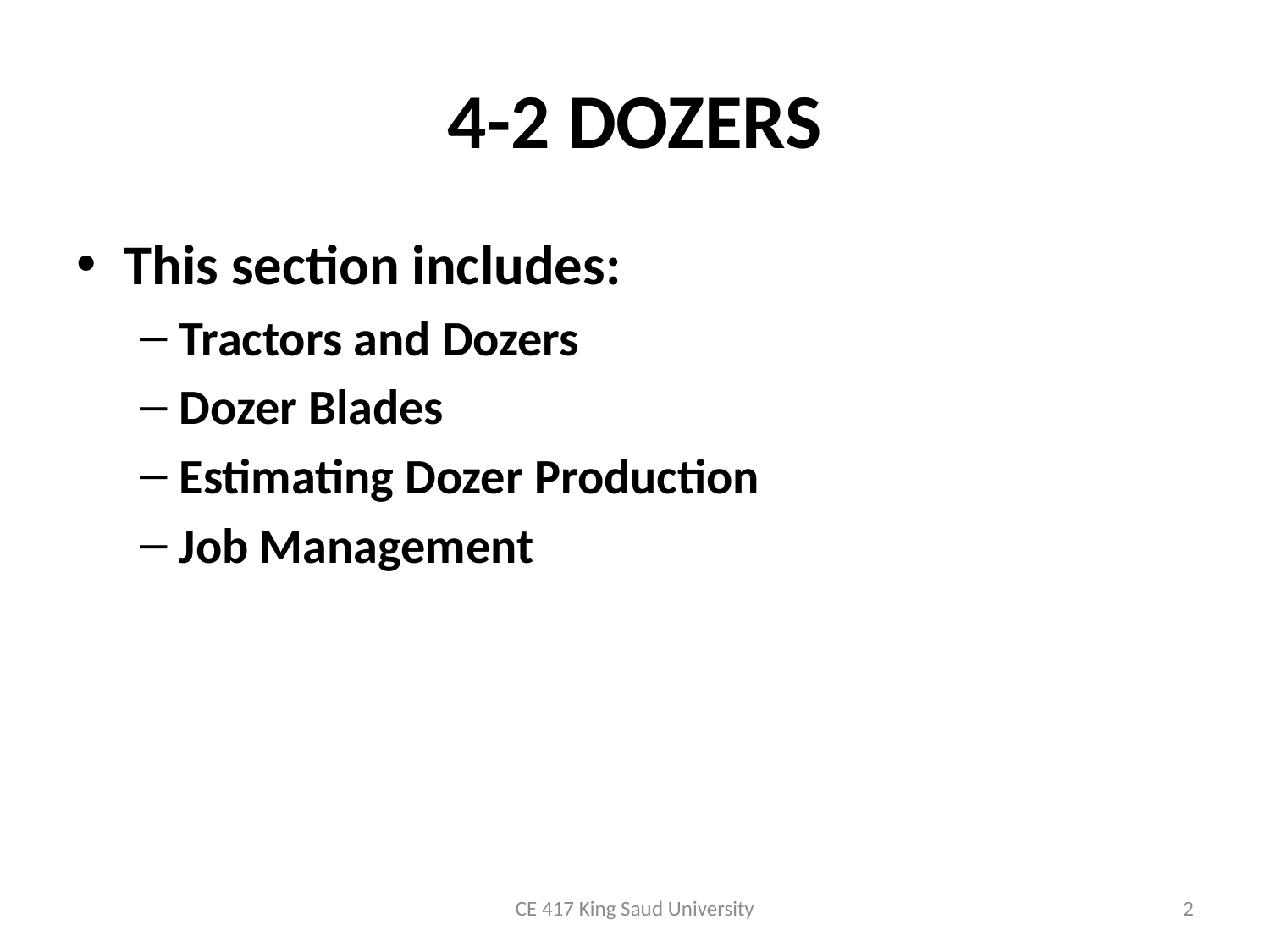

# 4-2 DOZERS
This section includes:
Tractors and Dozers
Dozer Blades
Estimating Dozer Production
Job Management
CE 417 King Saud University
2